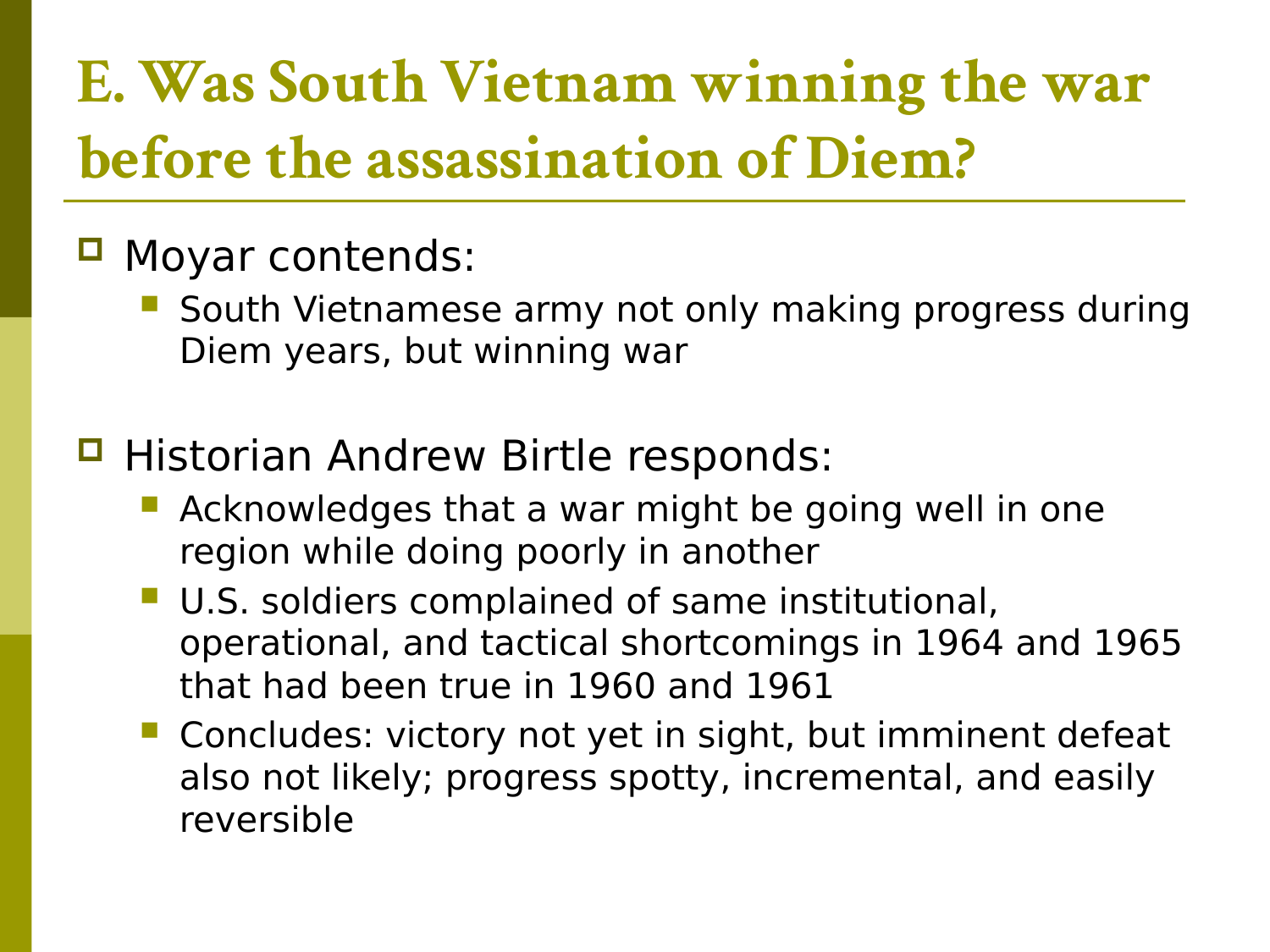

# E. Was South Vietnam winning the war before the assassination of Diem?
Moyar contends:
South Vietnamese army not only making progress during Diem years, but winning war

Historian Andrew Birtle responds:
Acknowledges that a war might be going well in one region while doing poorly in another
U.S. soldiers complained of same institutional, operational, and tactical shortcomings in 1964 and 1965 that had been true in 1960 and 1961
Concludes: victory not yet in sight, but imminent defeat also not likely; progress spotty, incremental, and easily reversible